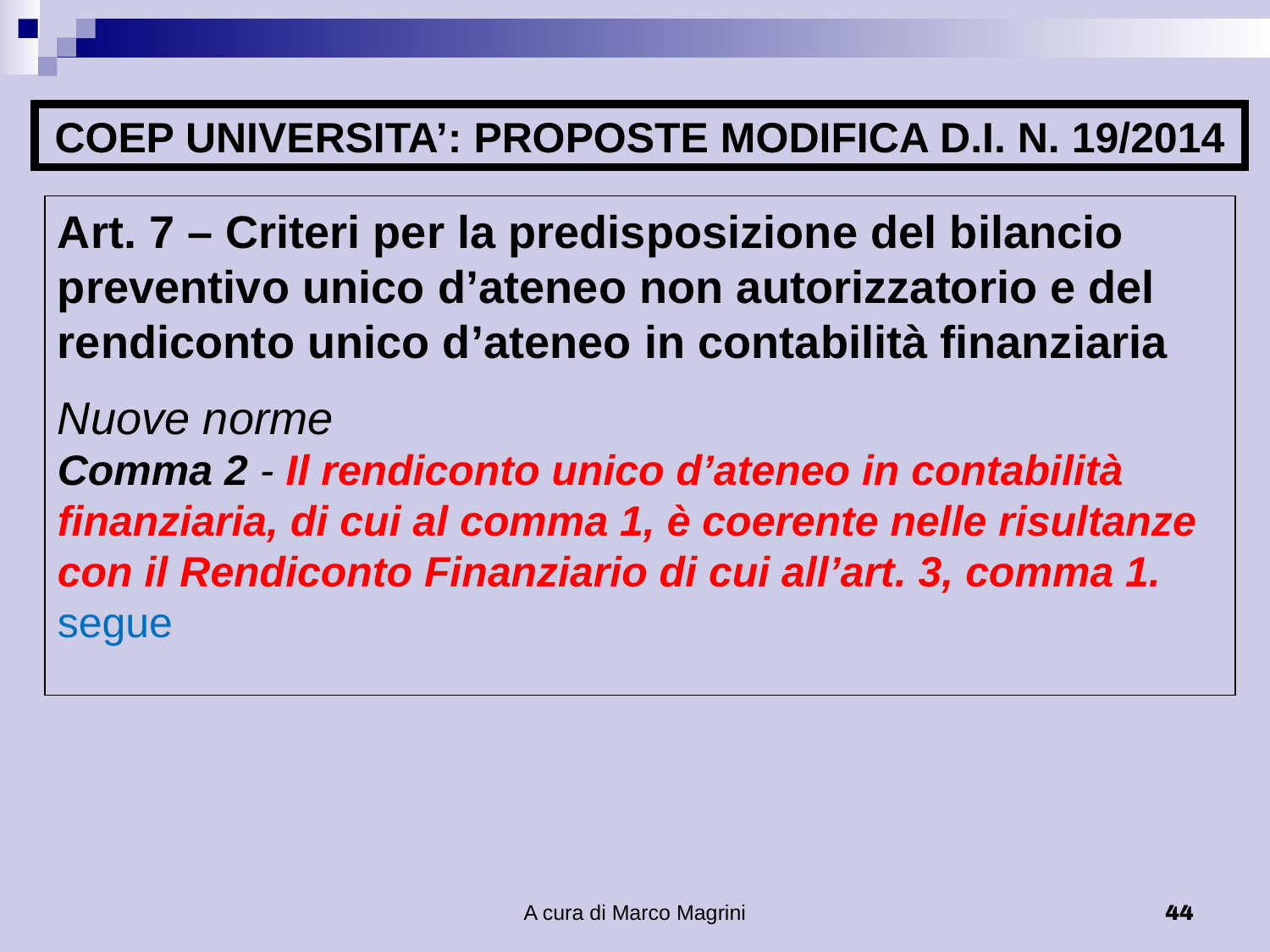

COEP UNIVERSITA’: PROPOSTE MODIFICA D.I. N. 19/2014
Art. 7 – Criteri per la predisposizione del bilancio preventivo unico d’ateneo non autorizzatorio e del rendiconto unico d’ateneo in contabilità finanziaria

Nuove norme
Comma 2 - Il rendiconto unico d’ateneo in contabilità finanziaria, di cui al comma 1, è coerente nelle risultanze con il Rendiconto Finanziario di cui all’art. 3, comma 1.
segue

A cura di Marco Magrini
44